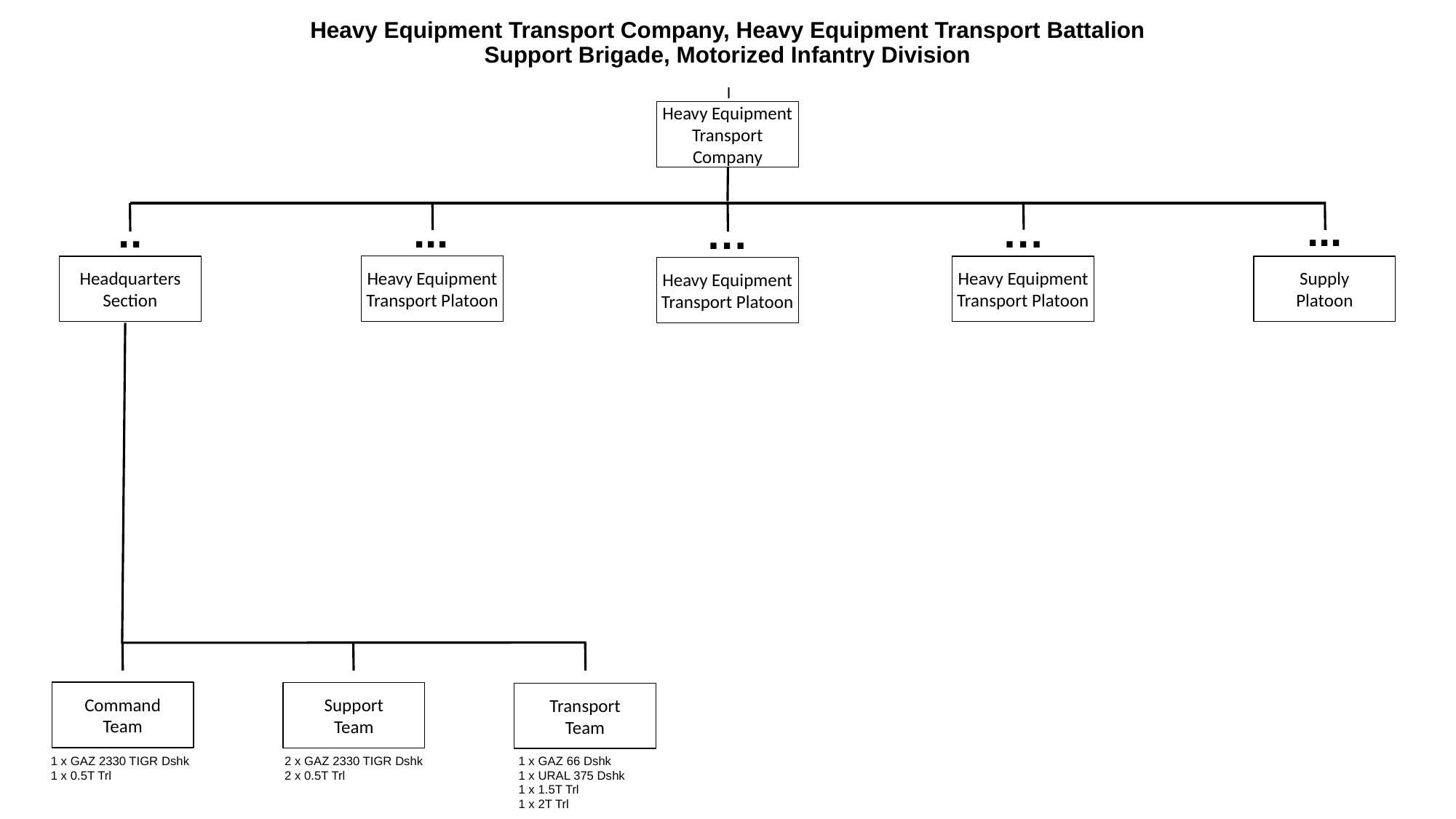

# Heavy Equipment Transport Company, Heavy Equipment Transport Battalion Support Brigade, Motorized Infantry Division
I
Heavy Equipment Transport Company
...
..
...
…
…
Heavy Equipment Transport Platoon
Headquarters
Section
Heavy Equipment Transport Platoon
Supply
Platoon
Heavy Equipment Transport Platoon
Command
Team
Support
Team
Transport
Team
1 x GAZ 2330 TIGR Dshk
1 x 0.5T Trl
2 x GAZ 2330 TIGR Dshk
2 x 0.5T Trl
1 x GAZ 66 Dshk
1 x URAL 375 Dshk
1 x 1.5T Trl
1 x 2T Trl